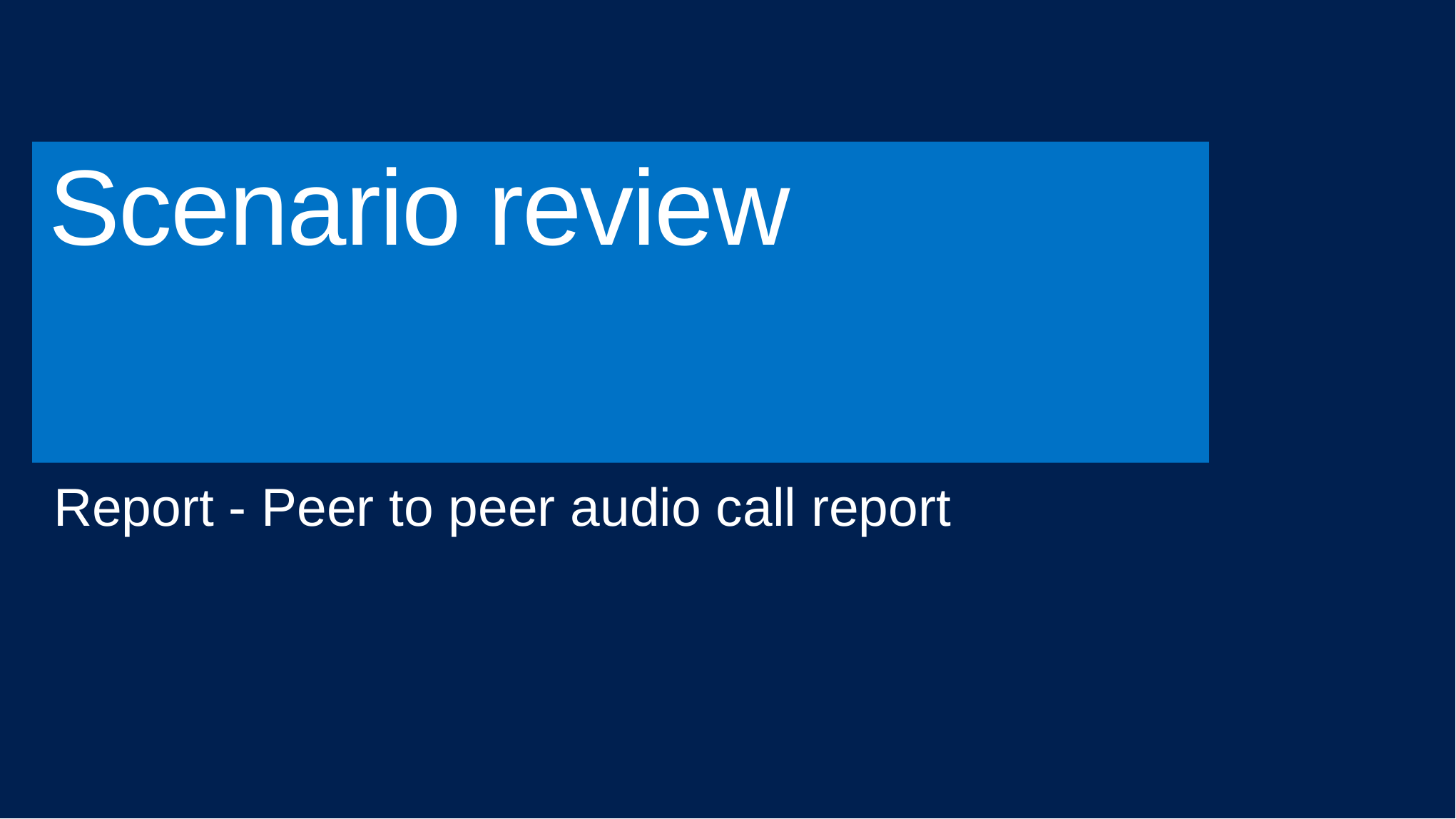

# Scenario review
Report - Peer to peer audio call report